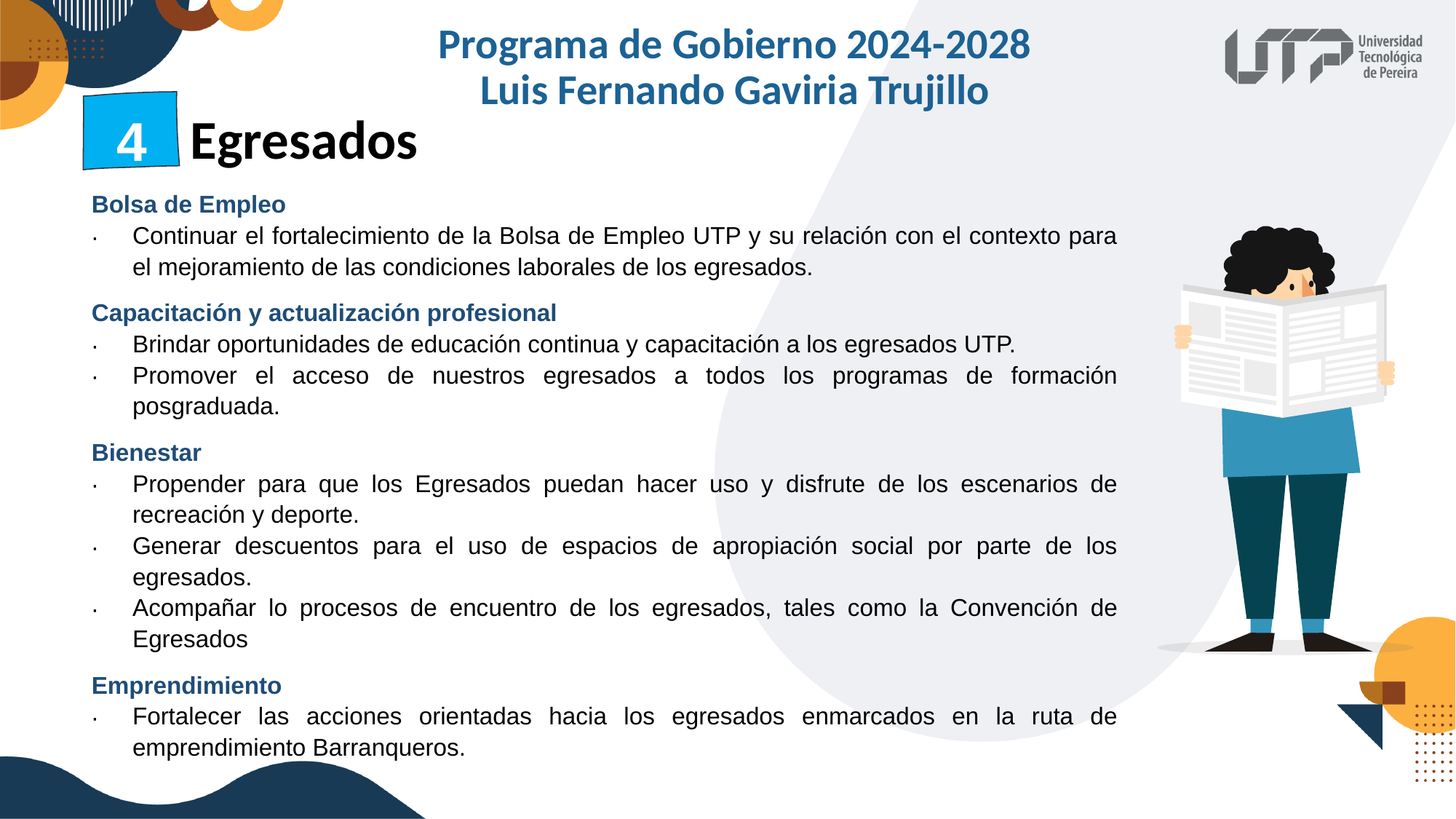

# Programa de Gobierno 2024-2028 Luis Fernando Gaviria Trujillo

Egresados
4

Bolsa de Empleo
Continuar el fortalecimiento de la Bolsa de Empleo UTP y su relación con el contexto para el mejoramiento de las condiciones laborales de los egresados.
Capacitación y actualización profesional
Brindar oportunidades de educación continua y capacitación a los egresados UTP.
Promover el acceso de nuestros egresados a todos los programas de formación posgraduada.
Bienestar
Propender para que los Egresados puedan hacer uso y disfrute de los escenarios de recreación y deporte.
Generar descuentos para el uso de espacios de apropiación social por parte de los egresados.
Acompañar lo procesos de encuentro de los egresados, tales como la Convención de Egresados
Emprendimiento
Fortalecer las acciones orientadas hacia los egresados enmarcados en la ruta de emprendimiento Barranqueros.